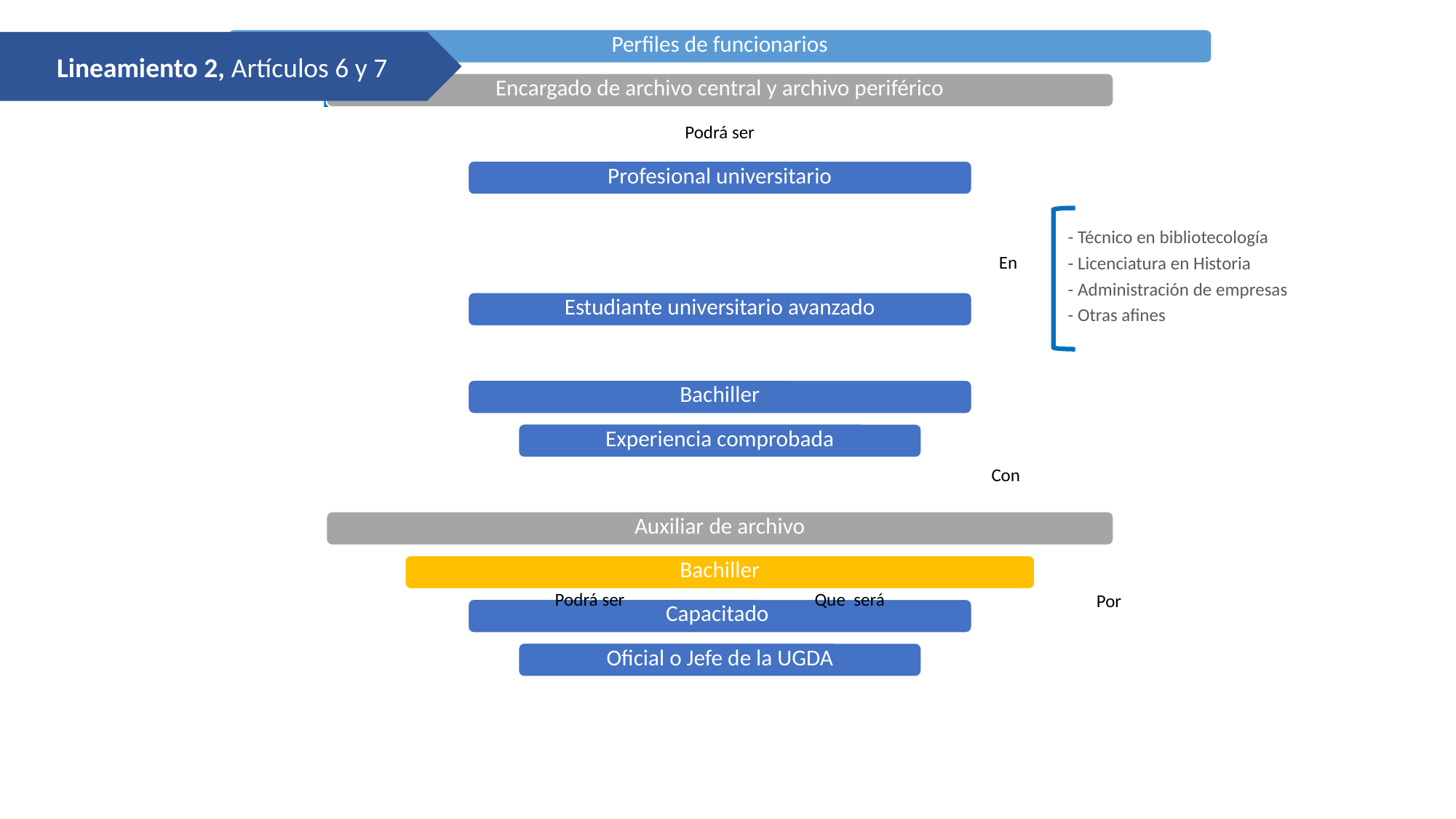

Perfiles de funcionarios
Encargado de archivo central y archivo periférico
Podrá ser
Auxiliar de archivo
Bachiller
Capacitado
Oficial o Jefe de la UGDA
Profesional universitario
Estudiante universitario avanzado
Bachiller
Experiencia comprobada
Lineamiento 2, Artículos 6 y 7

- Técnico en bibliotecología
- Licenciatura en Historia
- Administración de empresas
- Otras afines

En
Con
Podrá ser
Que  será
Por